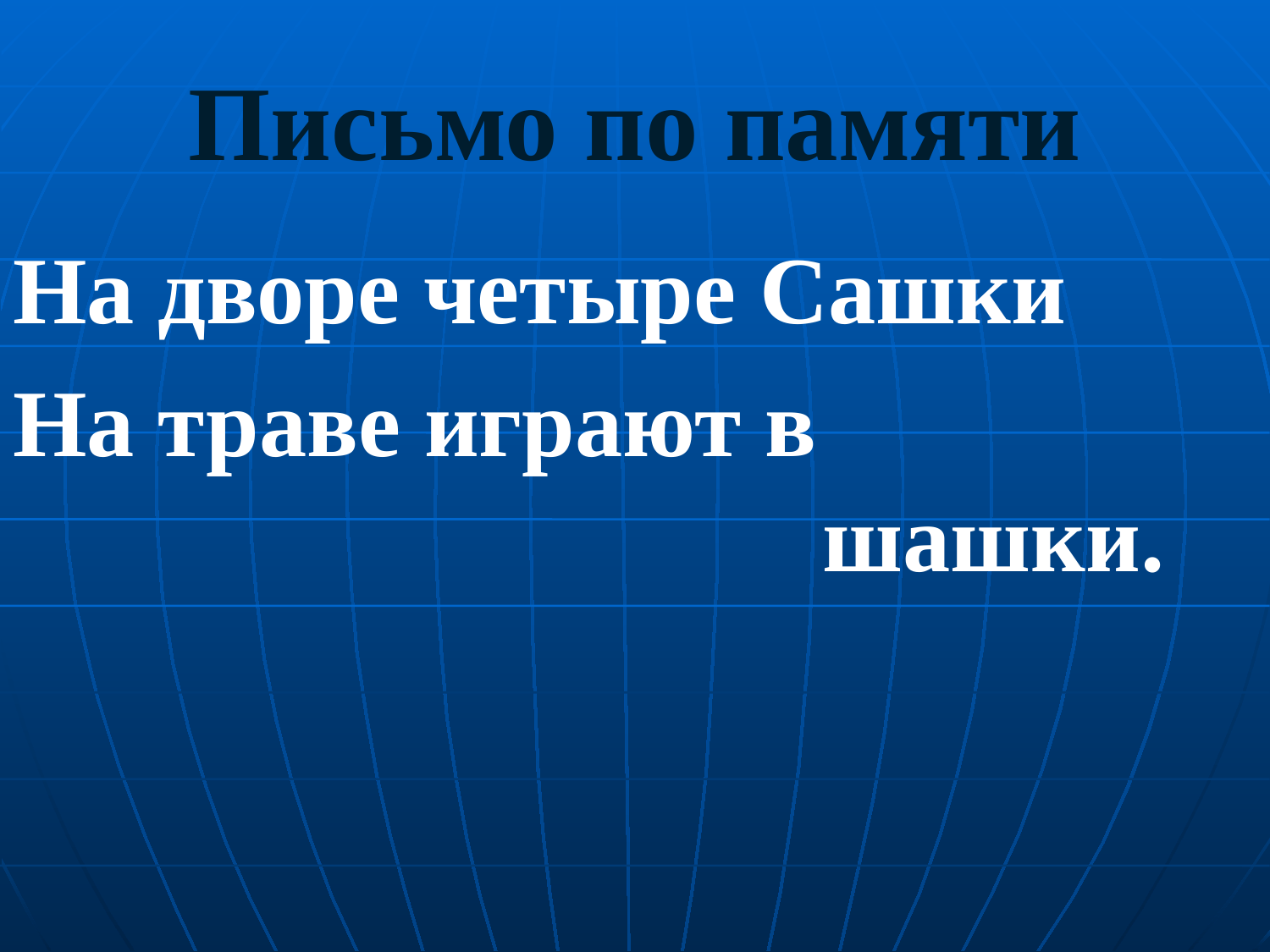

# Письмо по памяти
На дворе четыре Сашки
На траве играют в 									шашки.